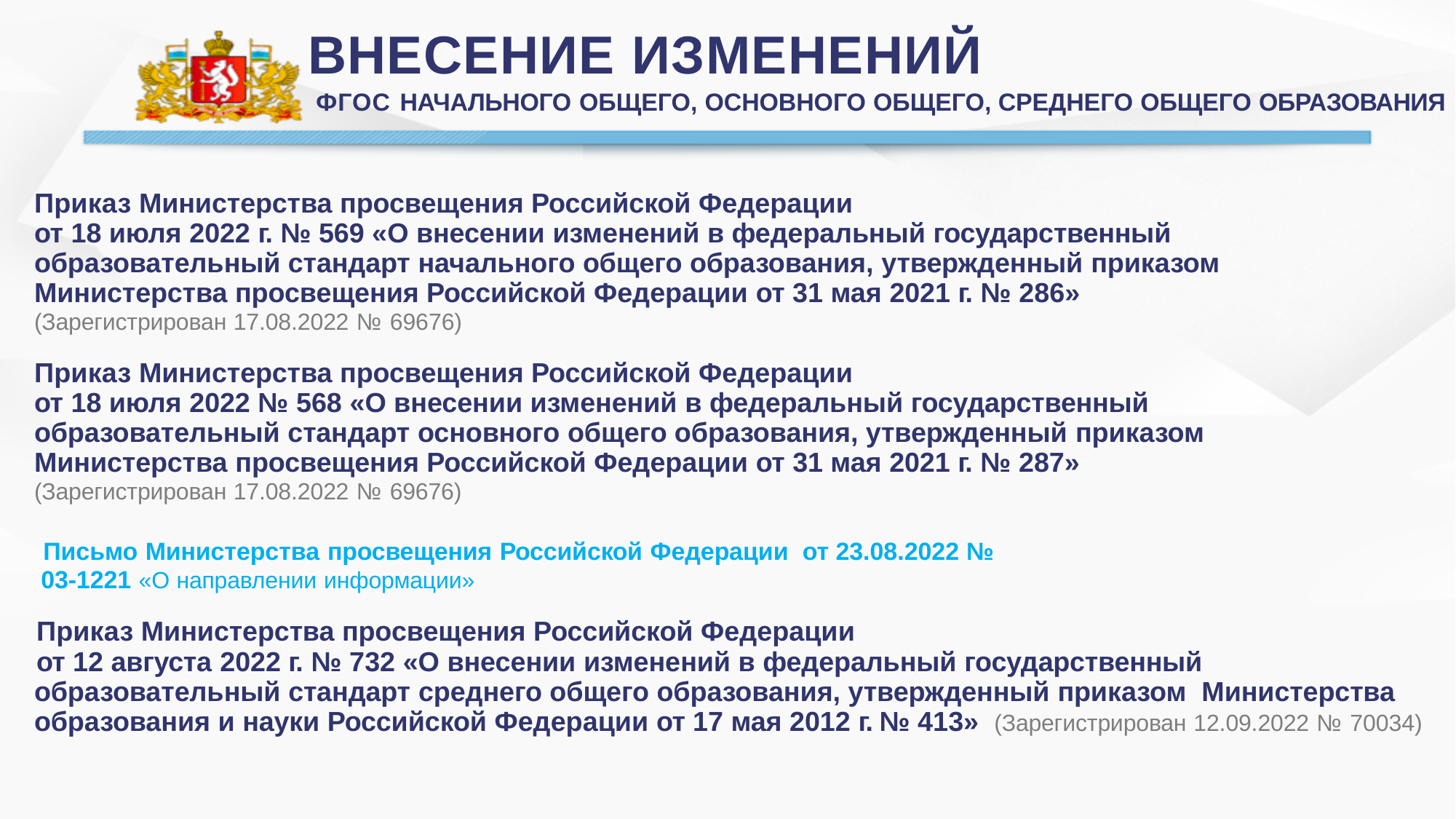

# ВНЕСЕНИЕ ИЗМЕНЕНИЙ
ФГОС НАЧАЛЬНОГО ОБЩЕГО, ОСНОВНОГО ОБЩЕГО, СРЕДНЕГО ОБЩЕГО ОБРАЗОВАНИЯ
Приказ Министерства просвещения Российской Федерации
от 18 июля 2022 г. № 569 «О внесении изменений в федеральный государственный
образовательный стандарт начального общего образования, утвержденный приказом
Министерства просвещения Российской Федерации от 31 мая 2021 г. № 286»
(Зарегистрирован 17.08.2022 № 69676)
Приказ Министерства просвещения Российской Федерации
от 18 июля 2022 № 568 «О внесении изменений в федеральный государственный
образовательный стандарт основного общего образования, утвержденный приказом
Министерства просвещения Российской Федерации от 31 мая 2021 г. № 287»
(Зарегистрирован 17.08.2022 № 69676)

Письмо Министерства просвещения Российской Федерации  от 23.08.2022 № 03-1221 «О направлении информации»
Приказ Министерства просвещения Российской Федерации
от 12 августа 2022 г. № 732 «О внесении изменений в федеральный государственный  образовательный стандарт среднего общего образования, утвержденный приказом  Министерства образования и науки Российской Федерации от 17 мая 2012 г. № 413»  (Зарегистрирован 12.09.2022 № 70034)